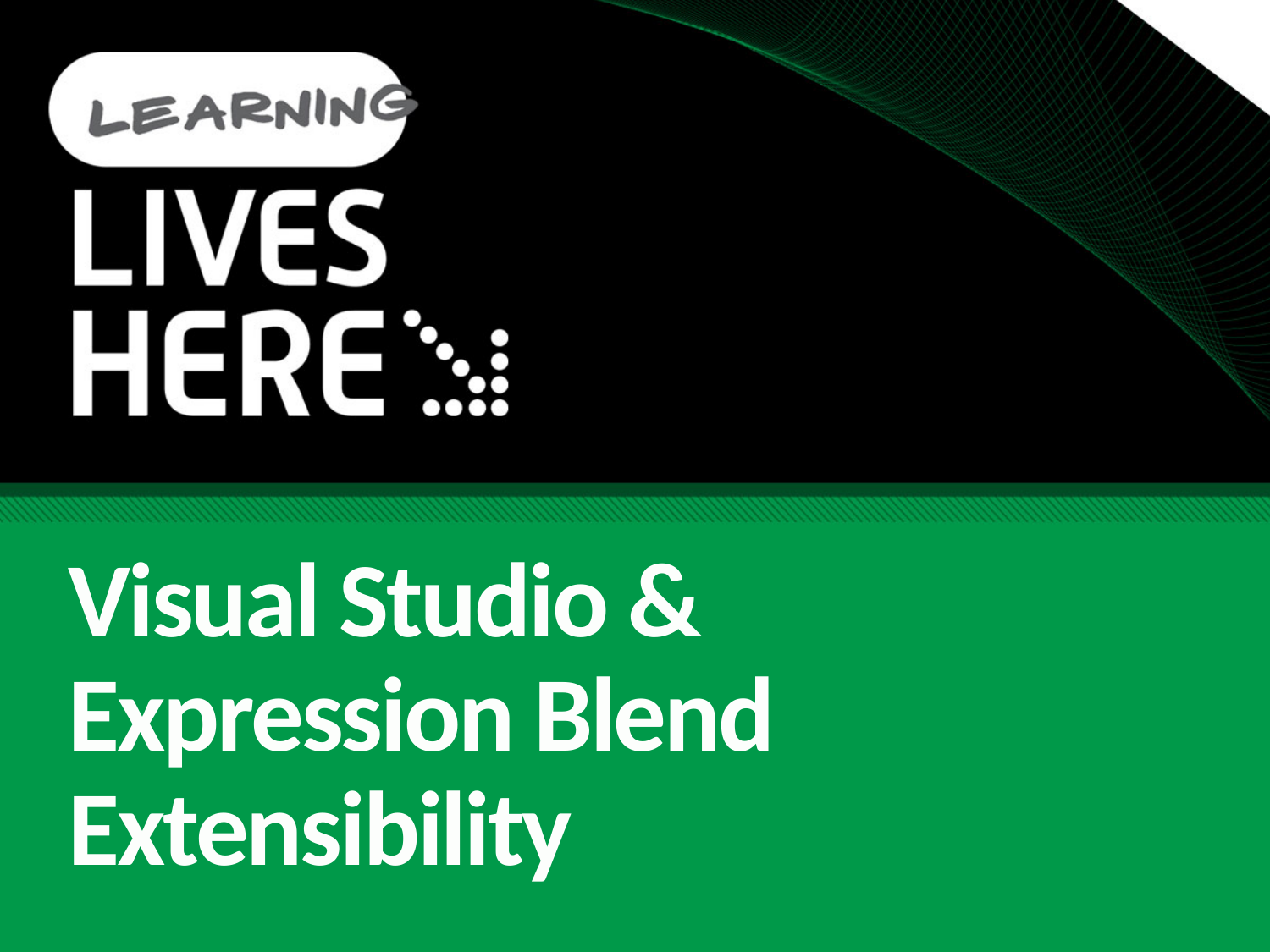

# Visual Studio & Expression Blend Extensibility